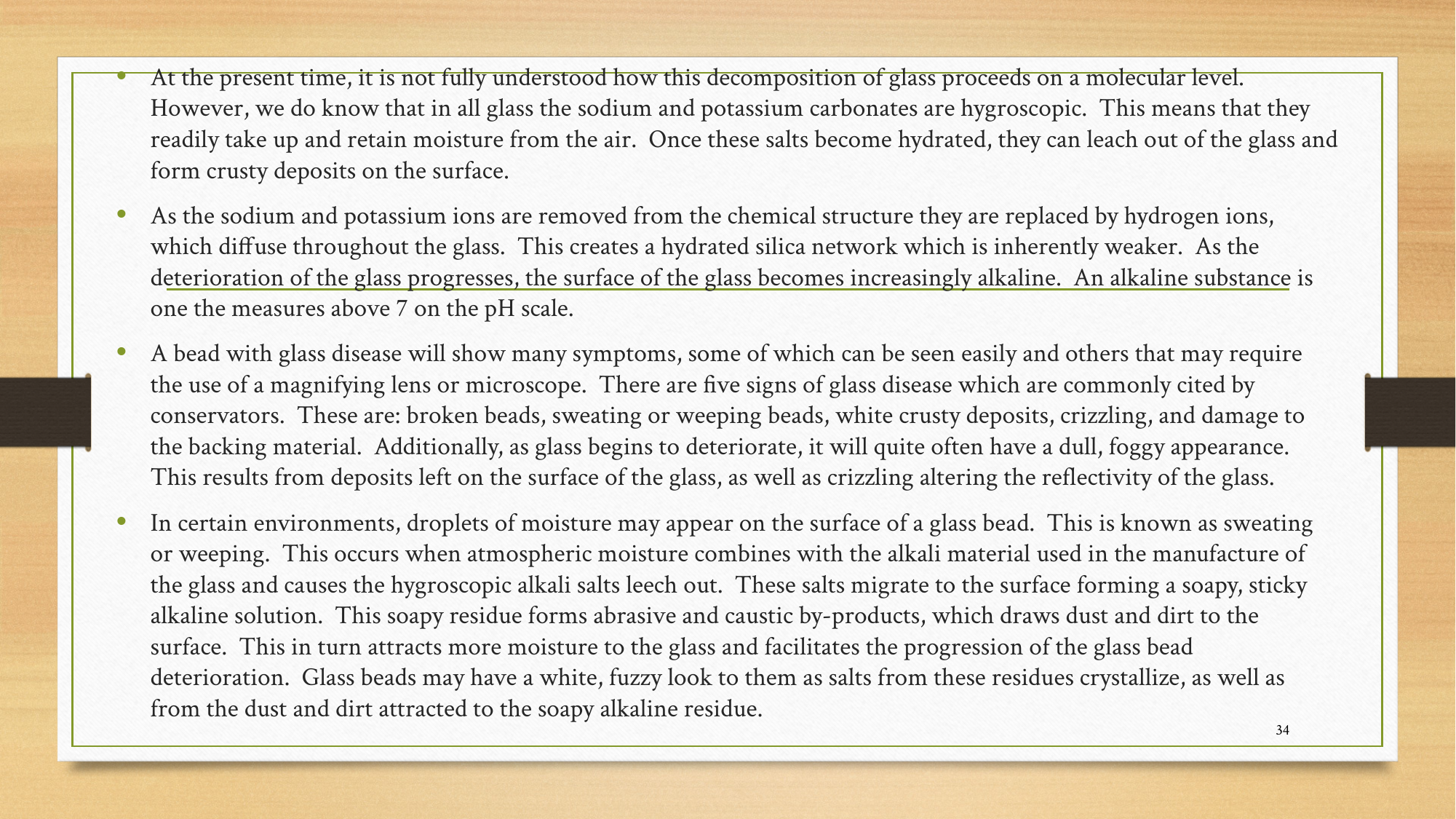

At the present time, it is not fully understood how this decomposition of glass proceeds on a molecular level.  However, we do know that in all glass the sodium and potassium carbonates are hygroscopic.  This means that they readily take up and retain moisture from the air.  Once these salts become hydrated, they can leach out of the glass and form crusty deposits on the surface.
As the sodium and potassium ions are removed from the chemical structure they are replaced by hydrogen ions, which diffuse throughout the glass.  This creates a hydrated silica network which is inherently weaker.  As the deterioration of the glass progresses, the surface of the glass becomes increasingly alkaline.  An alkaline substance is one the measures above 7 on the pH scale.
A bead with glass disease will show many symptoms, some of which can be seen easily and others that may require the use of a magnifying lens or microscope.  There are five signs of glass disease which are commonly cited by conservators.  These are: broken beads, sweating or weeping beads, white crusty deposits, crizzling, and damage to the backing material.  Additionally, as glass begins to deteriorate, it will quite often have a dull, foggy appearance.  This results from deposits left on the surface of the glass, as well as crizzling altering the reflectivity of the glass.
In certain environments, droplets of moisture may appear on the surface of a glass bead.  This is known as sweating or weeping.  This occurs when atmospheric moisture combines with the alkali material used in the manufacture of the glass and causes the hygroscopic alkali salts leech out.  These salts migrate to the surface forming a soapy, sticky alkaline solution.  This soapy residue forms abrasive and caustic by-products, which draws dust and dirt to the surface.  This in turn attracts more moisture to the glass and facilitates the progression of the glass bead deterioration.  Glass beads may have a white, fuzzy look to them as salts from these residues crystallize, as well as from the dust and dirt attracted to the soapy alkaline residue.

34